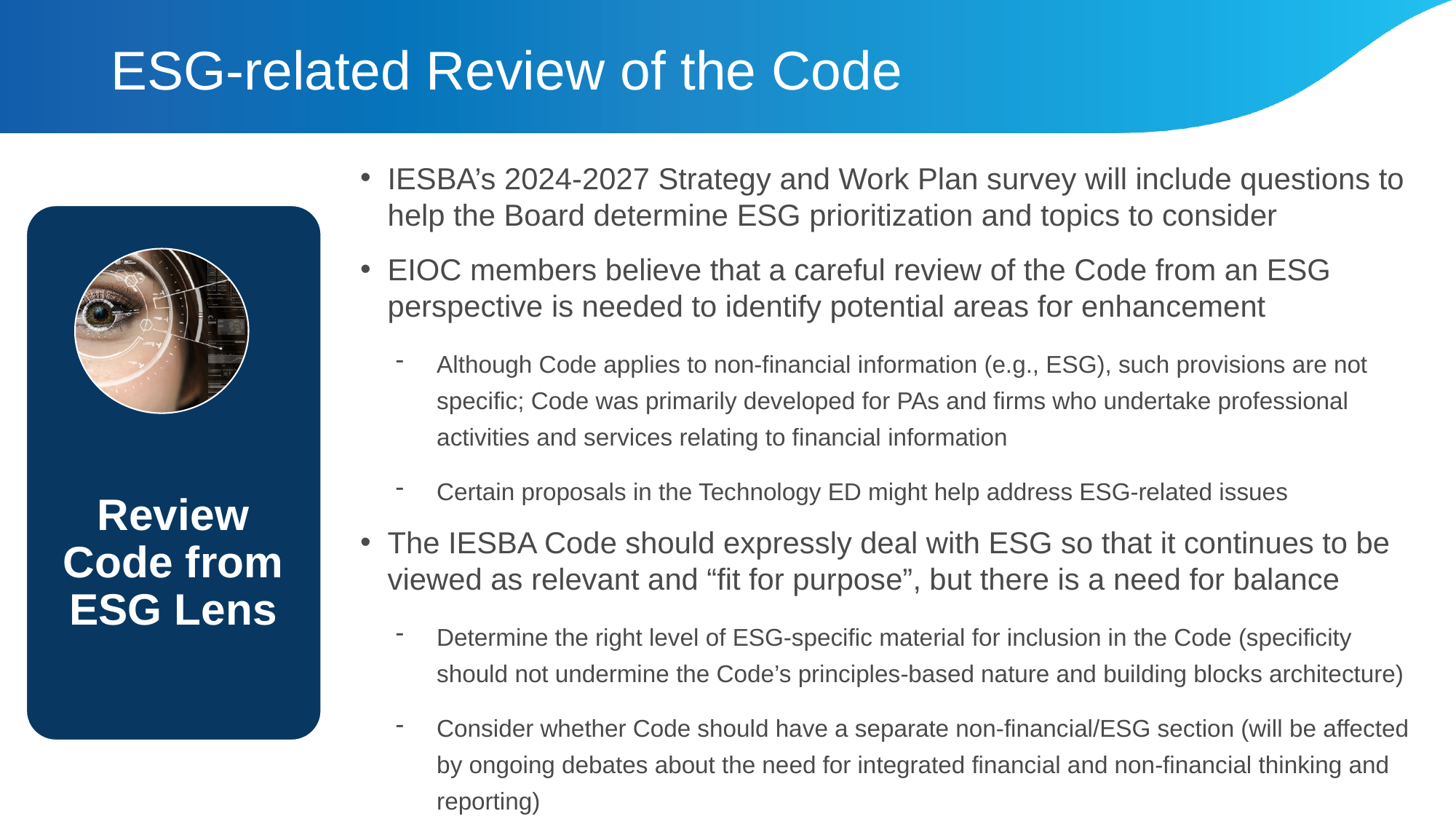

# ESG-related Review of the Code
IESBA’s 2024-2027 Strategy and Work Plan survey will include questions to help the Board determine ESG prioritization and topics to consider
EIOC members believe that a careful review of the Code from an ESG perspective is needed to identify potential areas for enhancement
Although Code applies to non-financial information (e.g., ESG), such provisions are not specific; Code was primarily developed for PAs and firms who undertake professional activities and services relating to financial information
Certain proposals in the Technology ED might help address ESG-related issues
The IESBA Code should expressly deal with ESG so that it continues to be viewed as relevant and “fit for purpose”, but there is a need for balance
Determine the right level of ESG-specific material for inclusion in the Code (specificity should not undermine the Code’s principles-based nature and building blocks architecture)
Consider whether Code should have a separate non-financial/ESG section (will be affected by ongoing debates about the need for integrated financial and non-financial thinking and reporting)

Review Code from ESG Lens